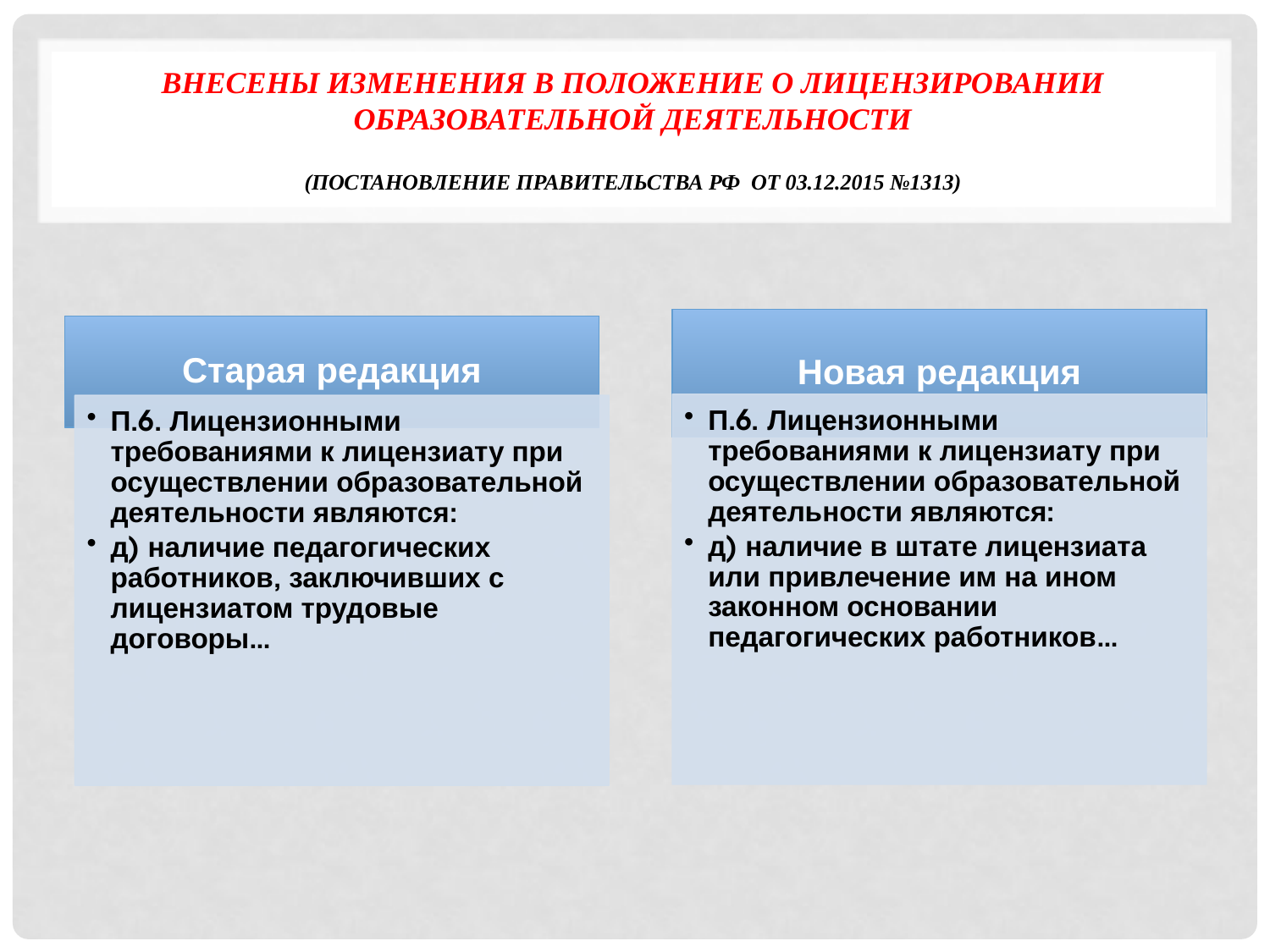

# Внесены изменения в Положение о лицензировании образовательной деятельности (Постановление правительства РФ  от 03.12.2015 №1313)
Старая редакция
П.6. Лицензионными требованиями к лицензиату при осуществлении образовательной деятельности являются:
д) наличие педагогических работников, заключивших с лицензиатом трудовые договоры…
Новая редакция
П.6. Лицензионными требованиями к лицензиату при осуществлении образовательной деятельности являются:
д) наличие в штате лицензиата или привлечение им на ином законном основании педагогических работников…